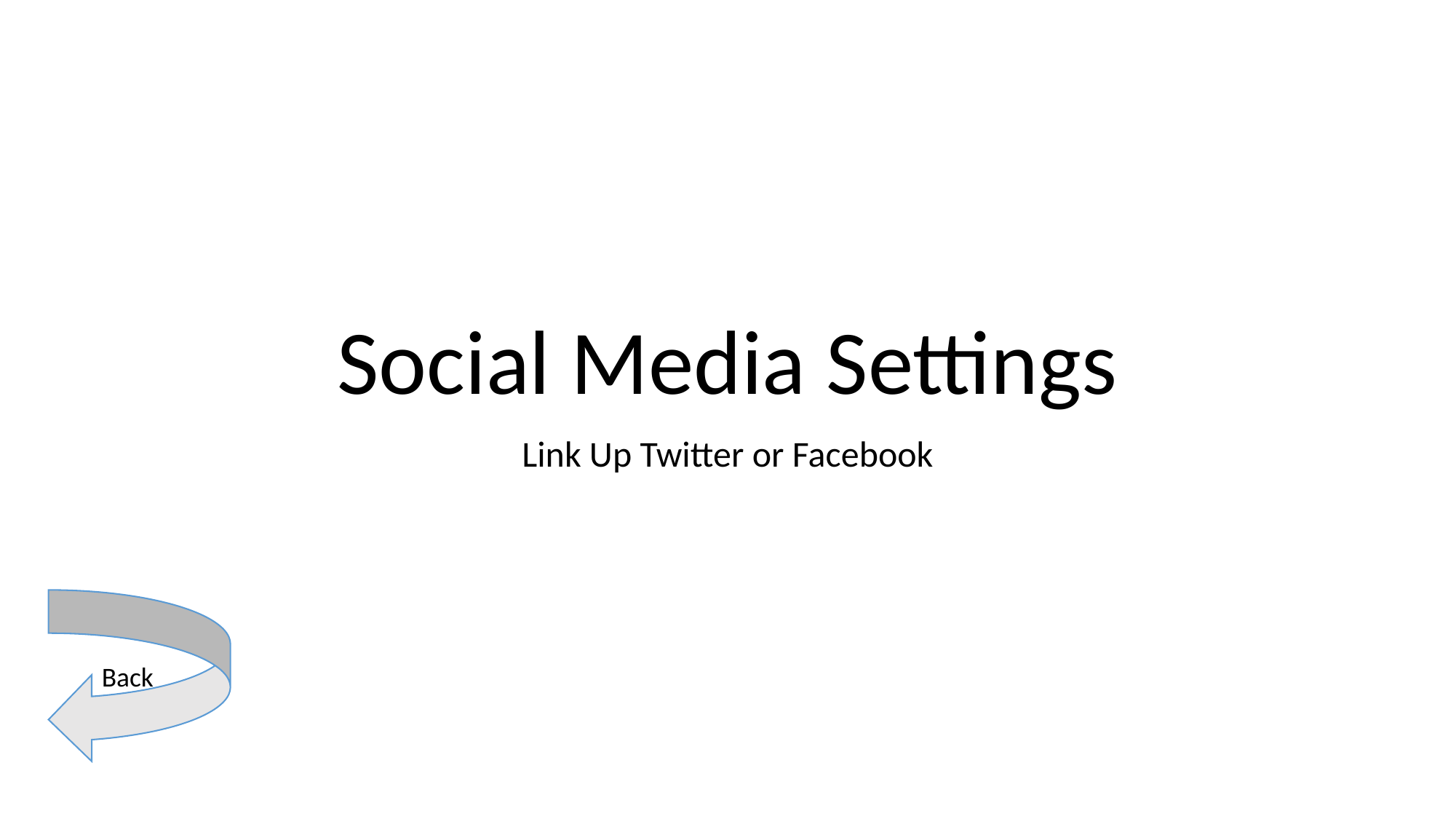

# Social Media Settings
Link Up Twitter or Facebook

Back